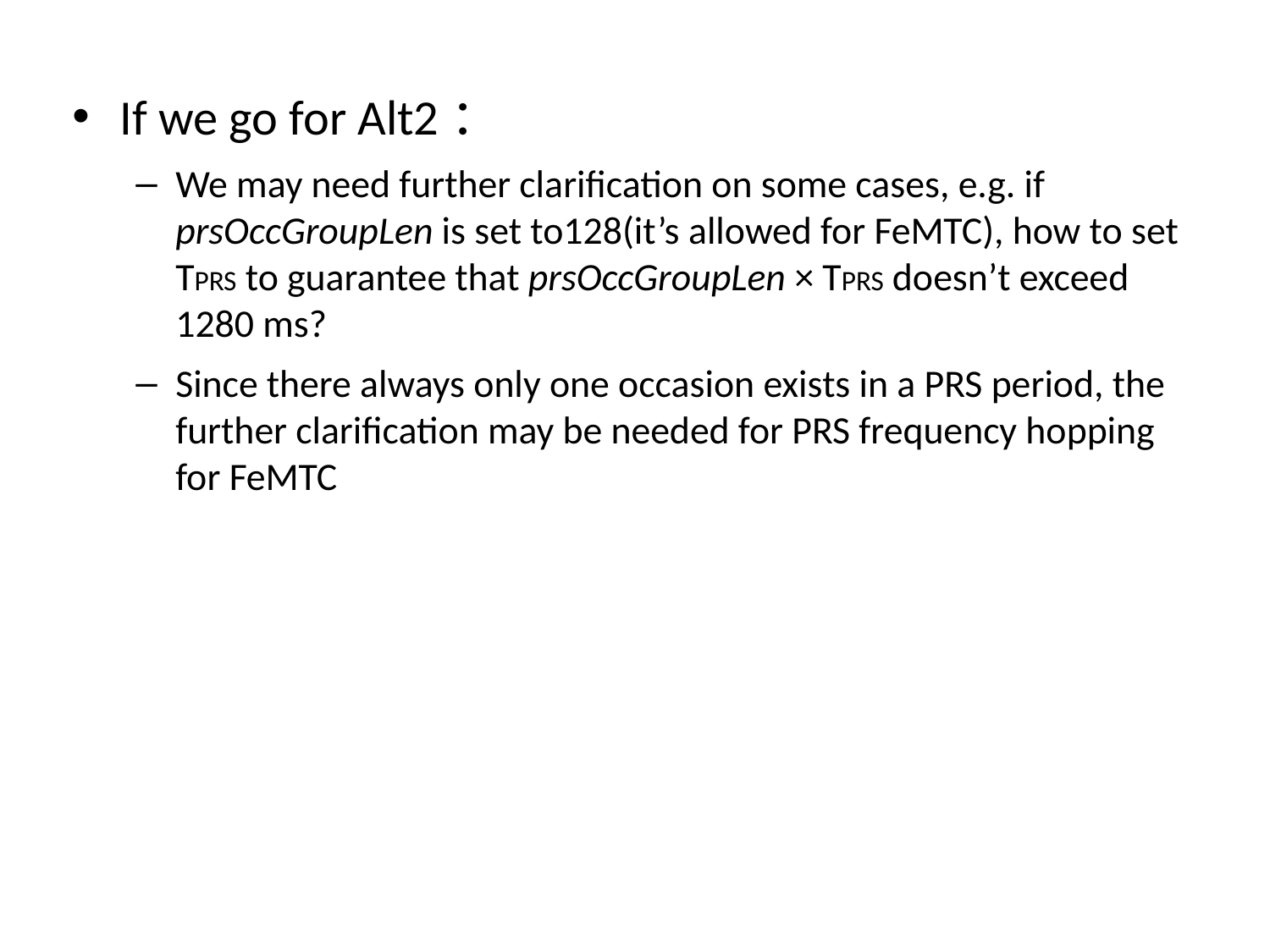

If we go for Alt2：
We may need further clarification on some cases, e.g. if prsOccGroupLen is set to128(it’s allowed for FeMTC), how to set TPRS to guarantee that prsOccGroupLen × TPRS doesn’t exceed 1280 ms?
Since there always only one occasion exists in a PRS period, the further clarification may be needed for PRS frequency hopping for FeMTC